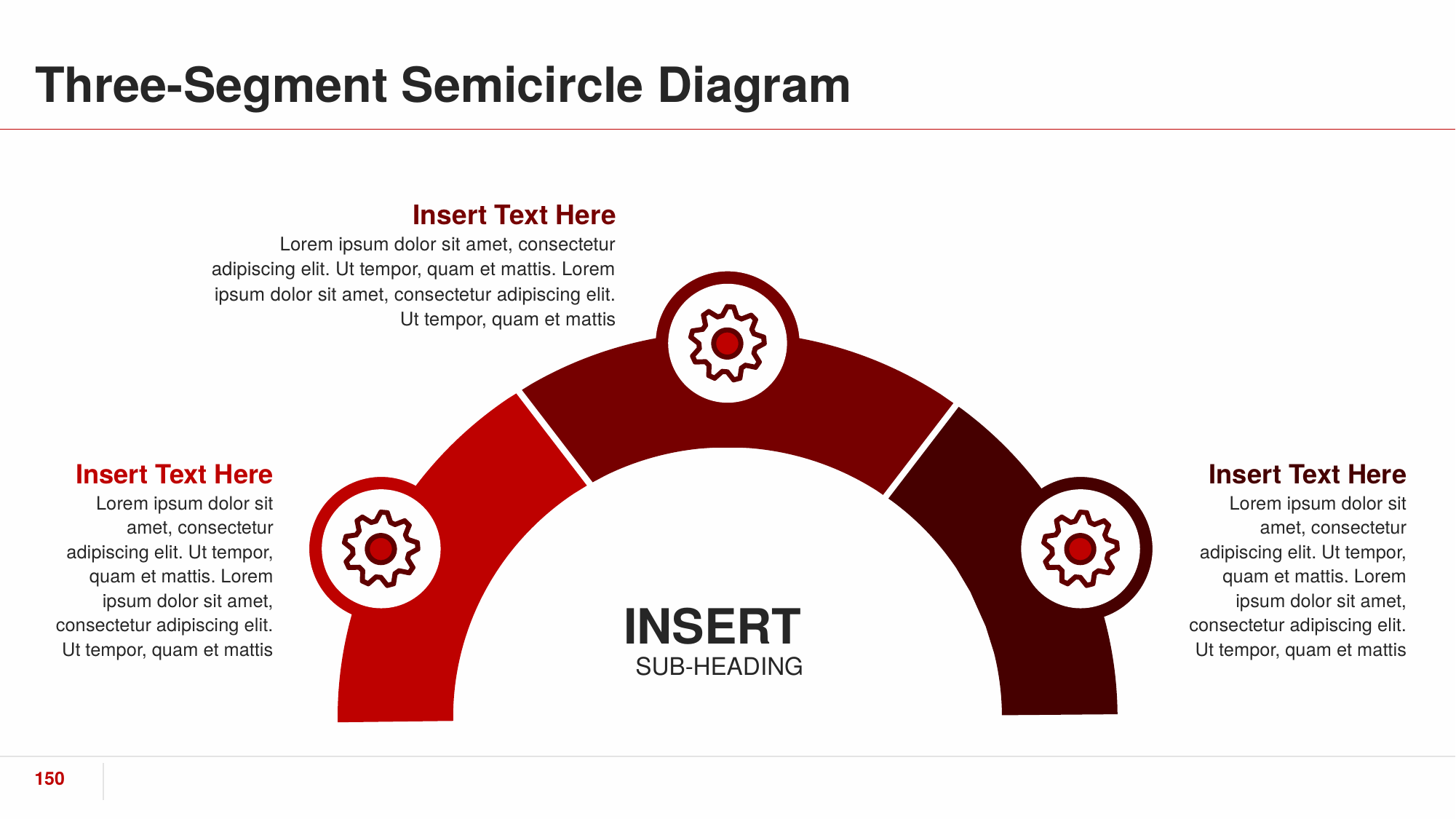

# Three-Segment Semicircle Diagram
Insert Text Here
 Lorem ipsum dolor sit amet, consectetur adipiscing elit. Ut tempor, quam et mattis. Lorem ipsum dolor sit amet, consectetur adipiscing elit. Ut tempor, quam et mattis

Insert Text Here
 Lorem ipsum dolor sit amet, consectetur adipiscing elit. Ut tempor, quam et mattis. Lorem ipsum dolor sit amet, consectetur adipiscing elit. Ut tempor, quam et mattis

Insert Text Here
 Lorem ipsum dolor sit amet, consectetur adipiscing elit. Ut tempor, quam et mattis. Lorem ipsum dolor sit amet, consectetur adipiscing elit. Ut tempor, quam et mattis

INSERT
SUB-HEADING
150